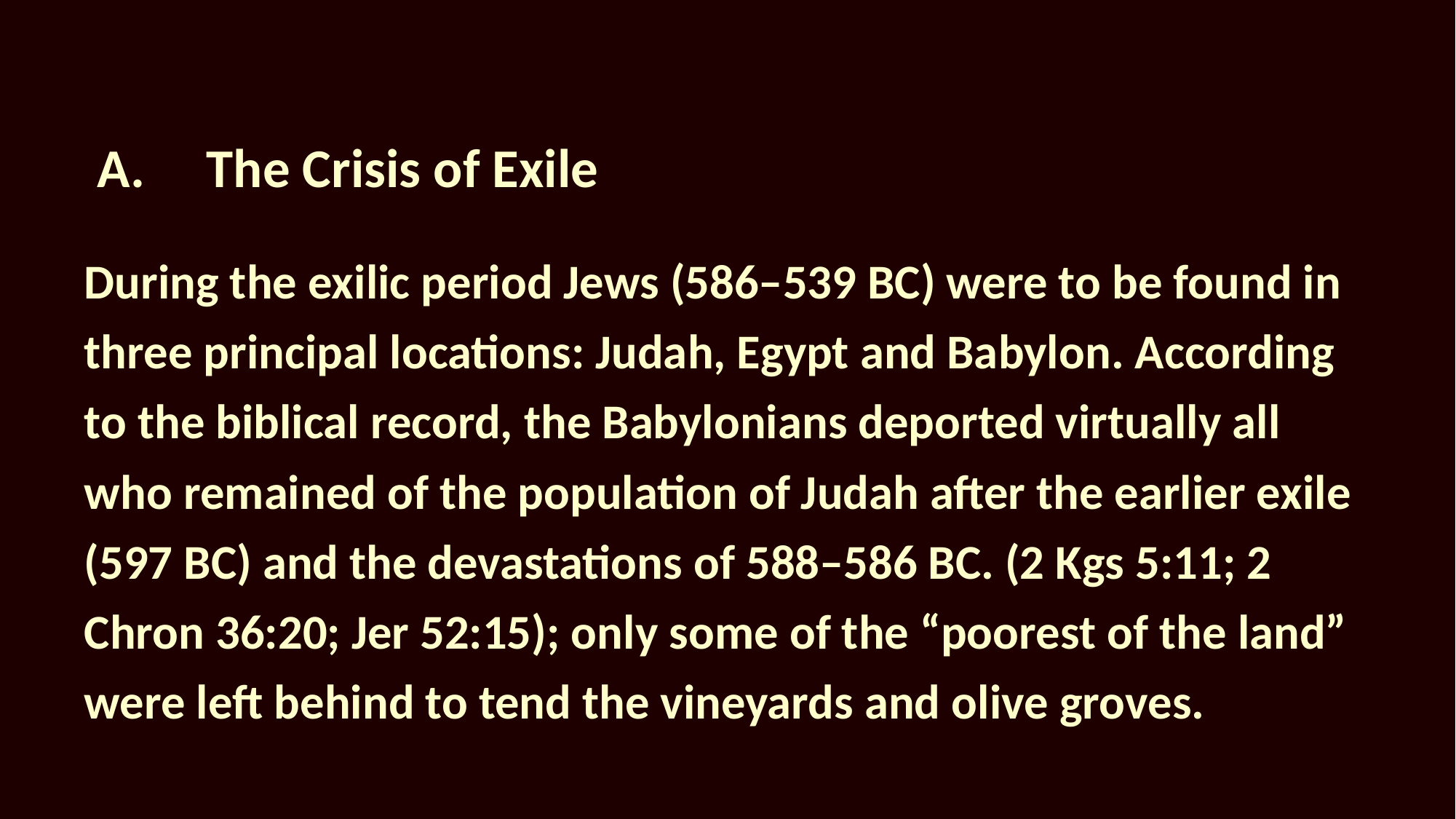

# A.	The Crisis of Exile
During the exilic period Jews (586–539 BC) were to be found in three principal locations: Judah, Egypt and Babylon. According to the biblical record, the Babylonians deported virtually all who remained of the population of Judah after the earlier exile (597 BC) and the devastations of 588–586 BC. (2 Kgs 5:11; 2 Chron 36:20; Jer 52:15); only some of the “poorest of the land” were left behind to tend the vineyards and olive groves.